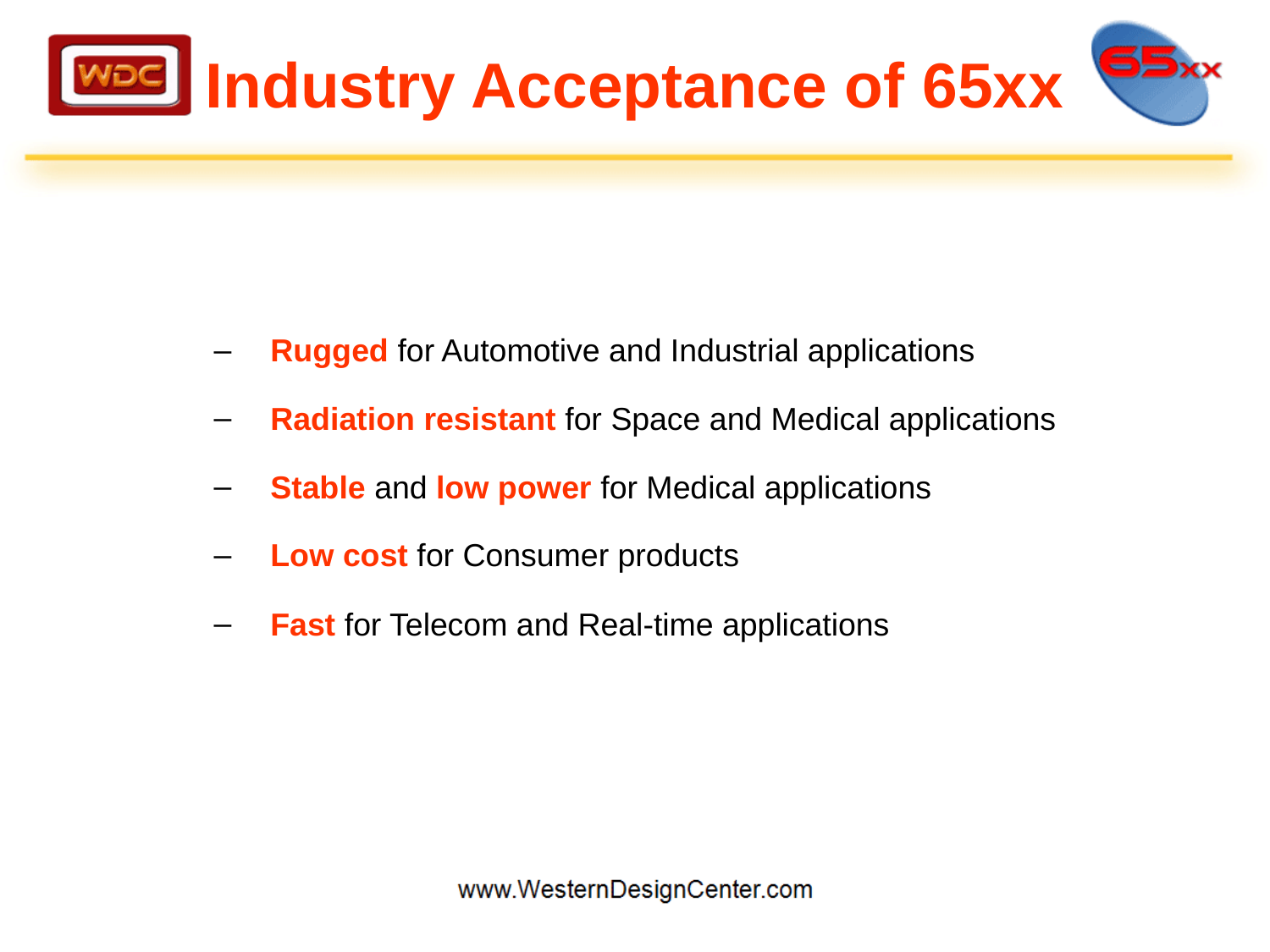

Industry Acceptance of 65xx
 Rugged for Automotive and Industrial applications

 Radiation resistant for Space and Medical applications

 Stable and low power for Medical applications

 Low cost for Consumer products

 Fast for Telecom and Real-time applications